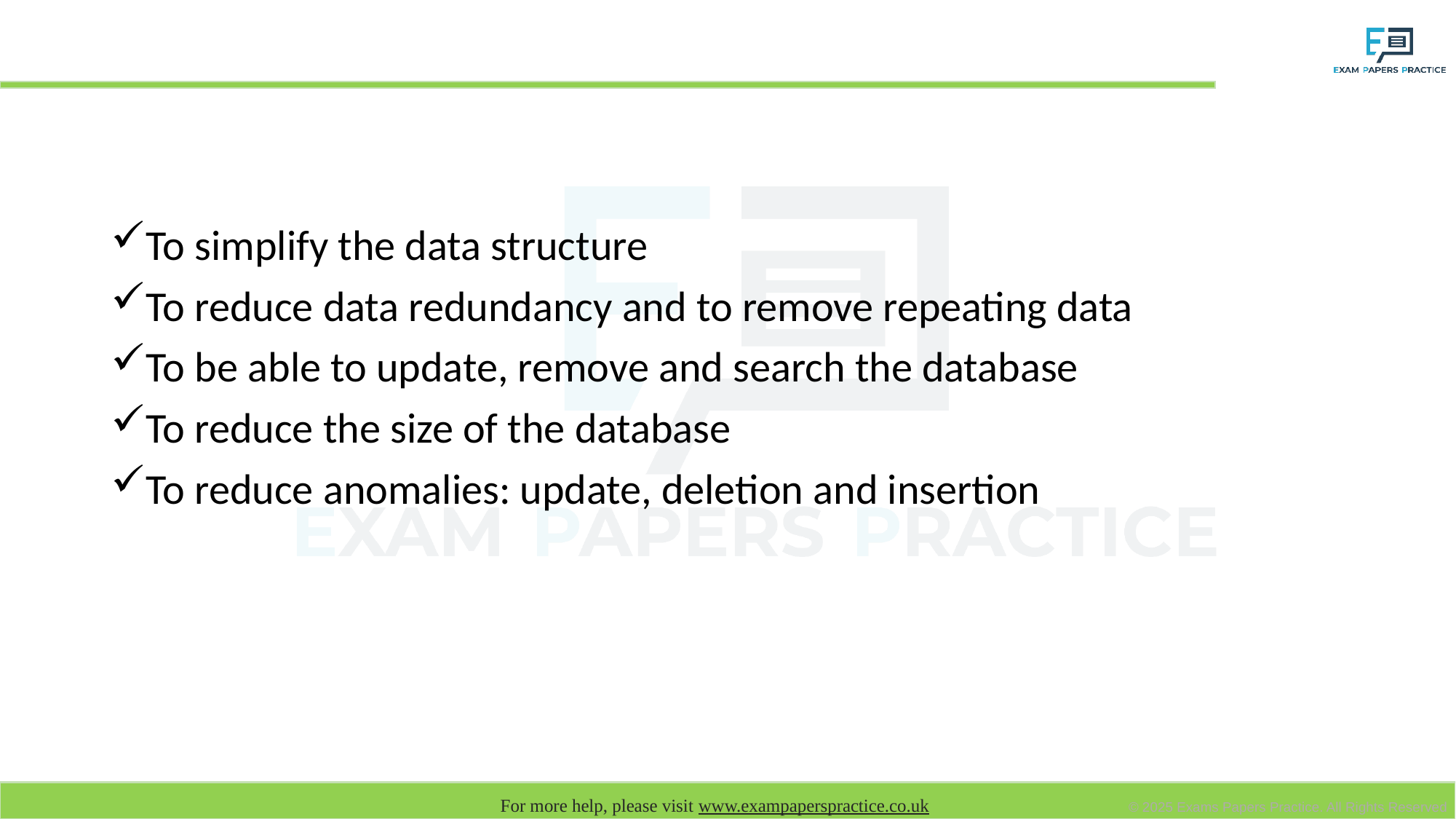

# Purpose of Normalisation
To simplify the data structure
To reduce data redundancy and to remove repeating data
To be able to update, remove and search the database
To reduce the size of the database
To reduce anomalies: update, deletion and insertion